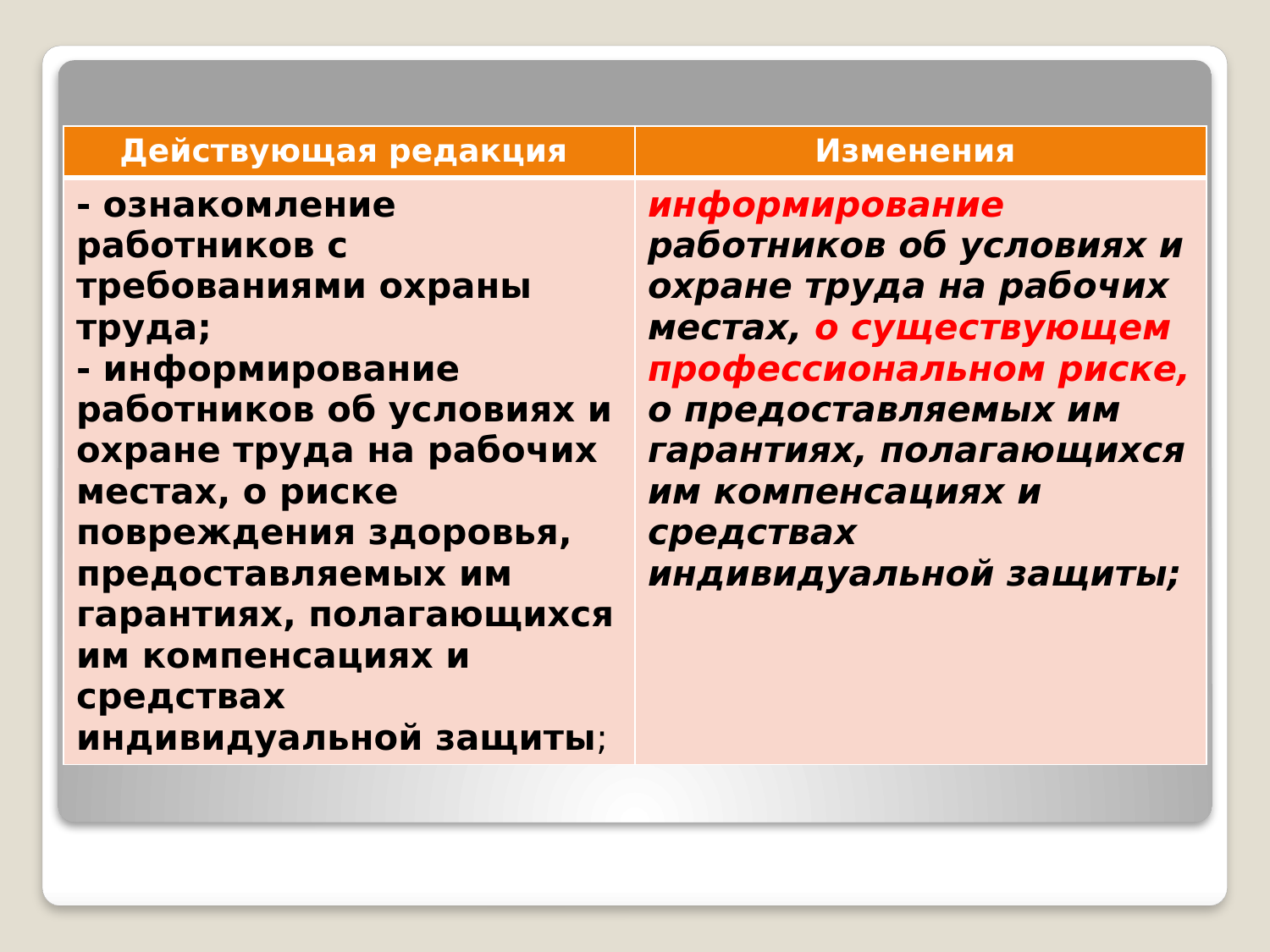

| Действующая редакция | Изменения |
| --- | --- |
| - ознакомление работников с требованиями охраны труда; - информирование работников об условиях и охране труда на рабочих местах, о риске повреждения здоровья, предоставляемых им гарантиях, полагающихся им компенсациях и средствах индивидуальной защиты; | информирование работников об условиях и охране труда на рабочих местах, о существующем профессиональном риске, о предоставляемых им гарантиях, полагающихся им компенсациях и средствах индивидуальной защиты; |